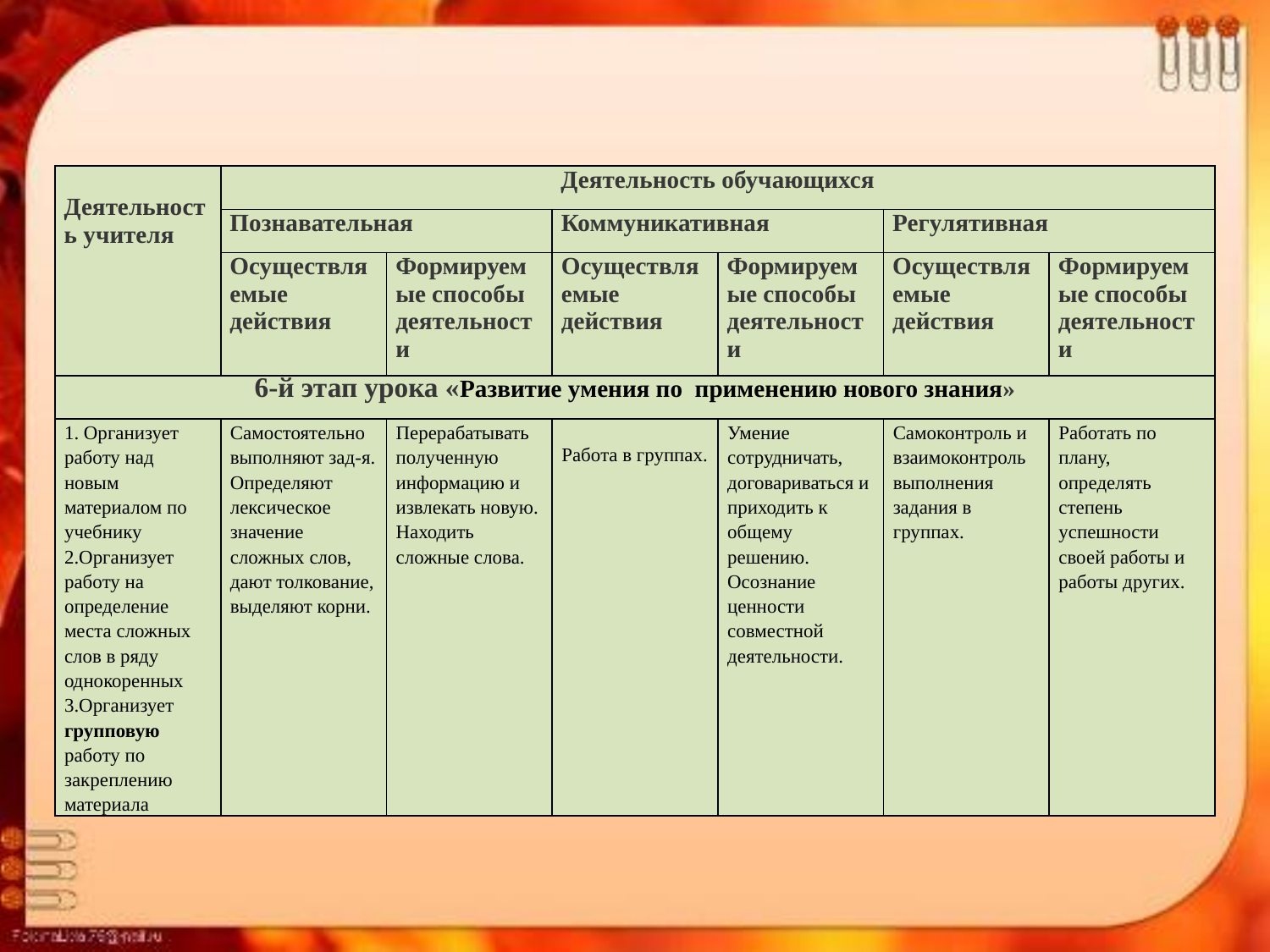

| Деятельность учителя | Деятельность обучающихся |  |  |  |  |  |
| --- | --- | --- | --- | --- | --- | --- |
|  | Познавательная |  | Коммуникативная |  | Регулятивная |  |
|  | Осуществляемые действия | Формируемые способы деятельности | Осуществляемые действия | Формируемые способы деятельности | Осуществляемые действия | Формируемые способы деятельности |
| 6-й этап урока «Развитие умения по применению нового знания» |  |  |  |  |  |  |
| 1. Организует работу над новым материалом по учебнику 2.Организует работу на определение места сложных слов в ряду однокоренных 3.Организует групповую работу по закреплению материала | Самостоятельно выполняют зад-я. Определяют лексическое значение сложных слов, дают толкование, выделяют корни. | Перерабатывать полученную информацию и извлекать новую. Находить сложные слова. | Работа в группах. | Умение сотрудничать, договариваться и приходить к общему решению. Осознание ценности совместной деятельности. | Самоконтроль и взаимоконтроль выполнения задания в группах. | Работать по плану, определять степень успешности своей работы и работы других. |